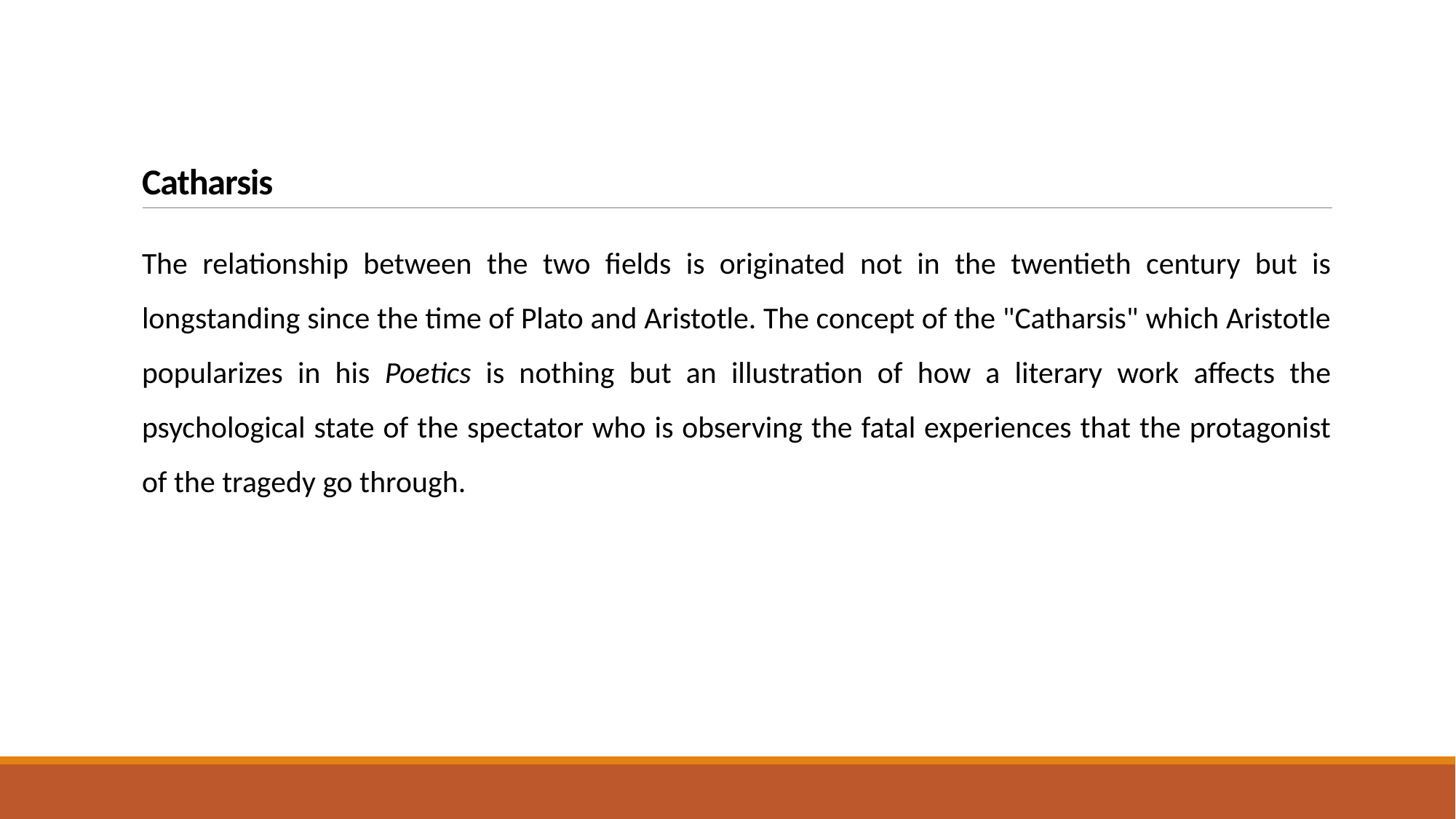

# Catharsis
The relationship between the two fields is originated not in the twentieth century but is longstanding since the time of Plato and Aristotle. The concept of the "Catharsis" which Aristotle popularizes in his Poetics is nothing but an illustration of how a literary work affects the psychological state of the spectator who is observing the fatal experiences that the protagonist of the tragedy go through.